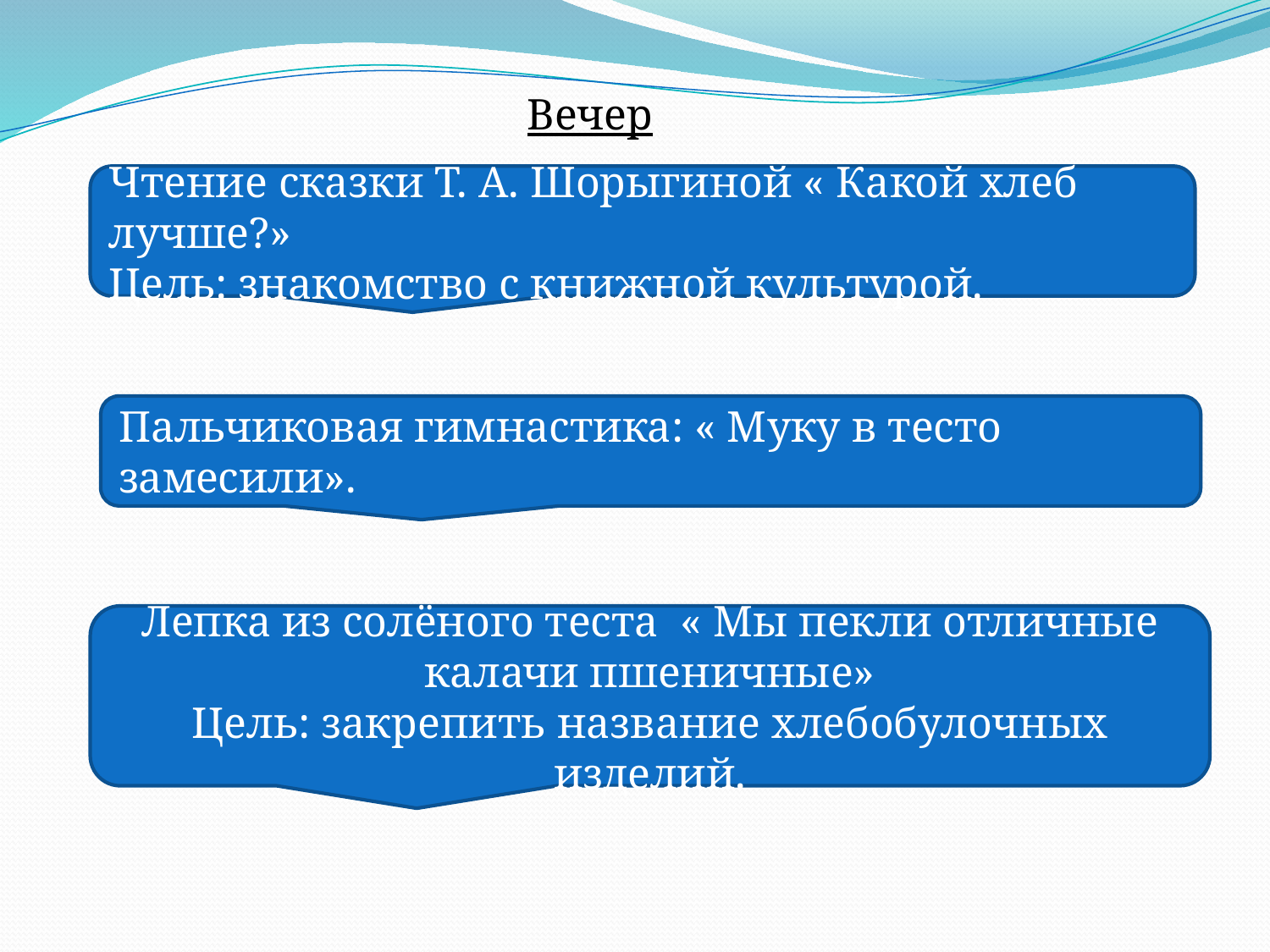

Вечер
Чтение сказки Т. А. Шорыгиной « Какой хлеб лучше?»
Цель: знакомство с книжной культурой.
Пальчиковая гимнастика: « Муку в тесто замесили».
Лепка из солёного теста  « Мы пекли отличные калачи пшеничные»
Цель: закрепить название хлебобулочных изделий.